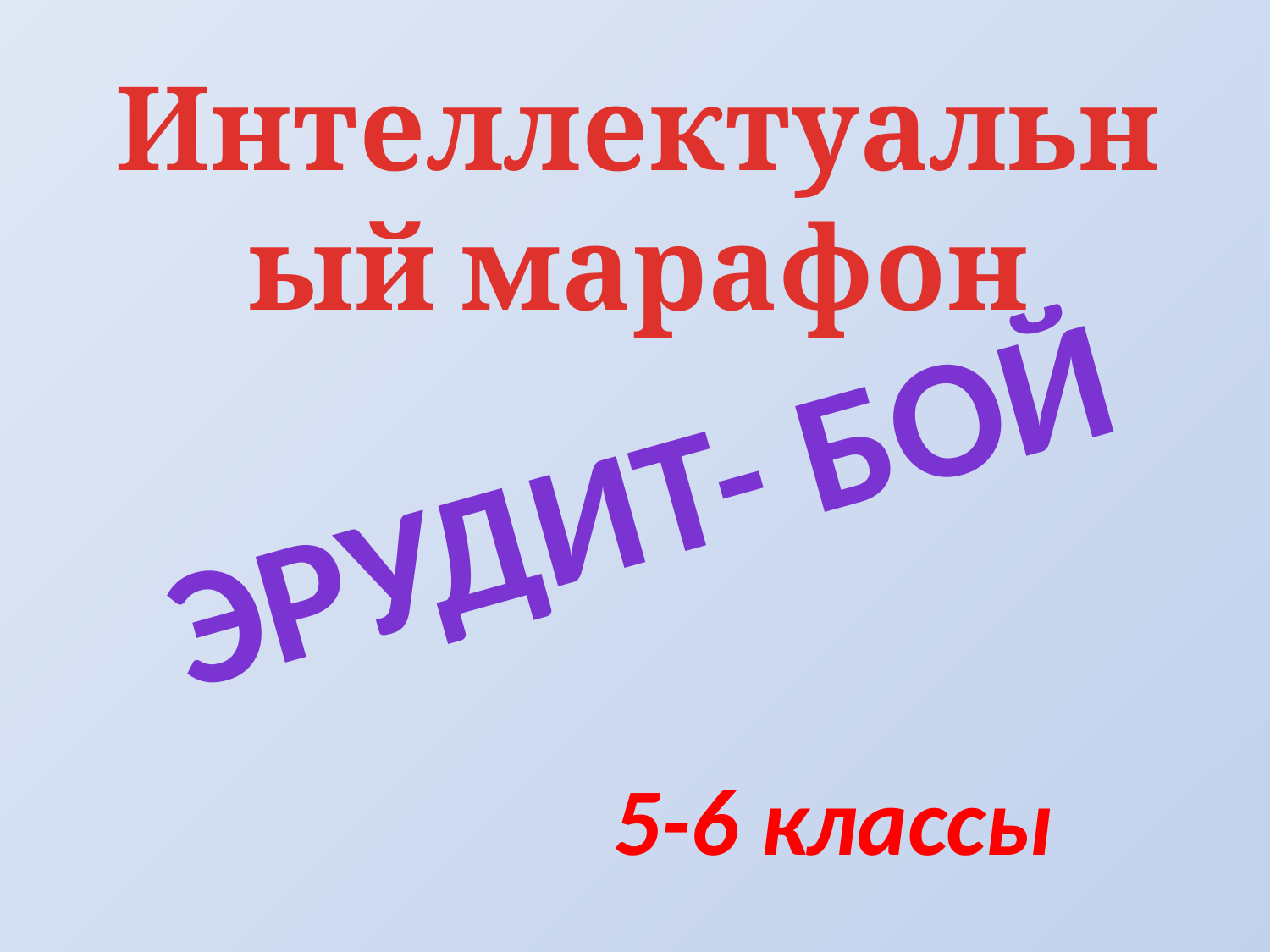

# Интеллектуальный марафон
ЭРУДИТ- БОЙ
5-6 классы